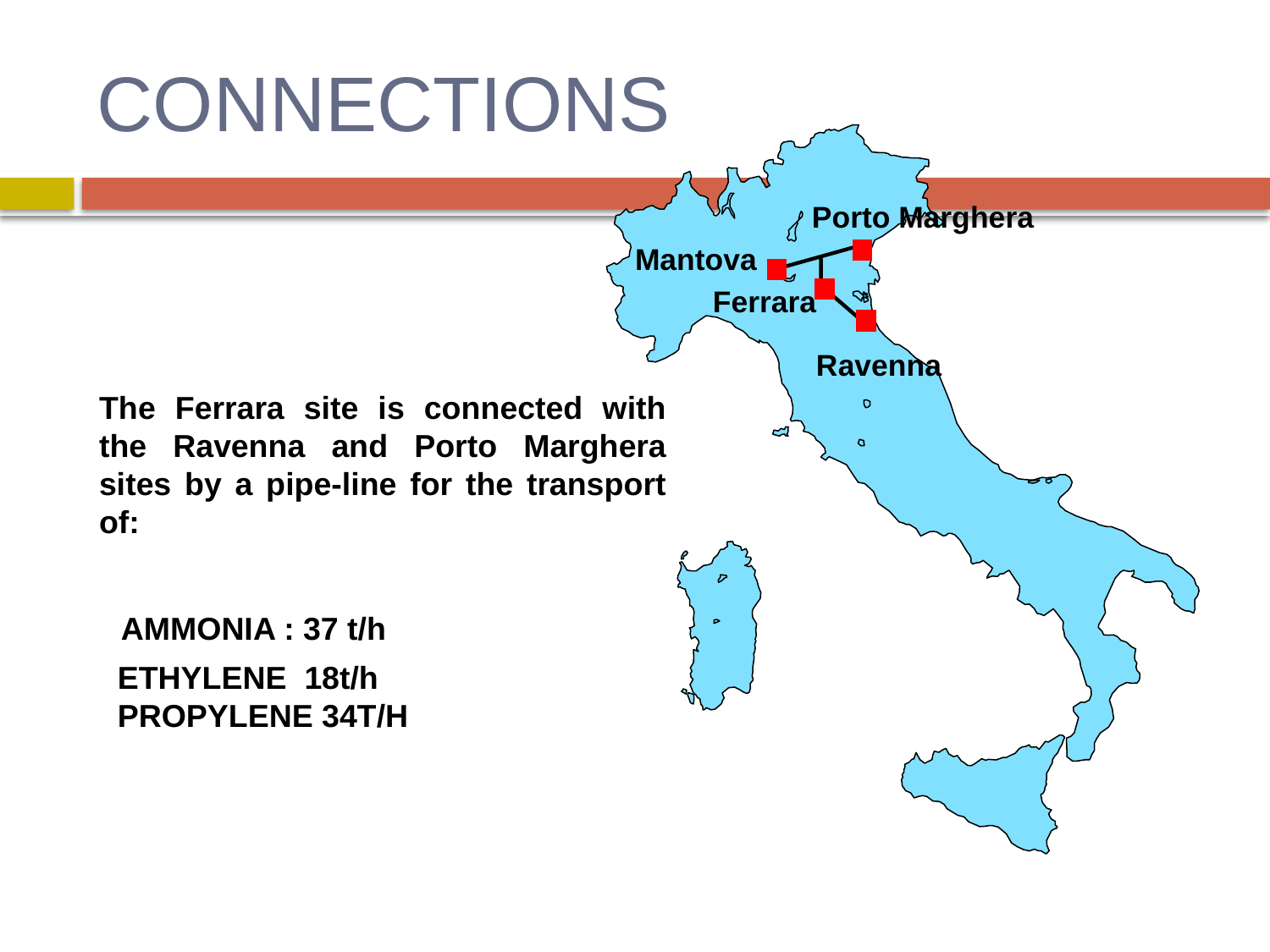

# CONNECTIONS

Porto Marghera

Mantova

Ferrara

Ravenna
The Ferrara site is connected with the Ravenna and Porto Marghera sites by a pipe-line for the transport of:

AMMONIA : 37 t/h

ETHYLENE  18t/h
PROPYLENE 34T/H